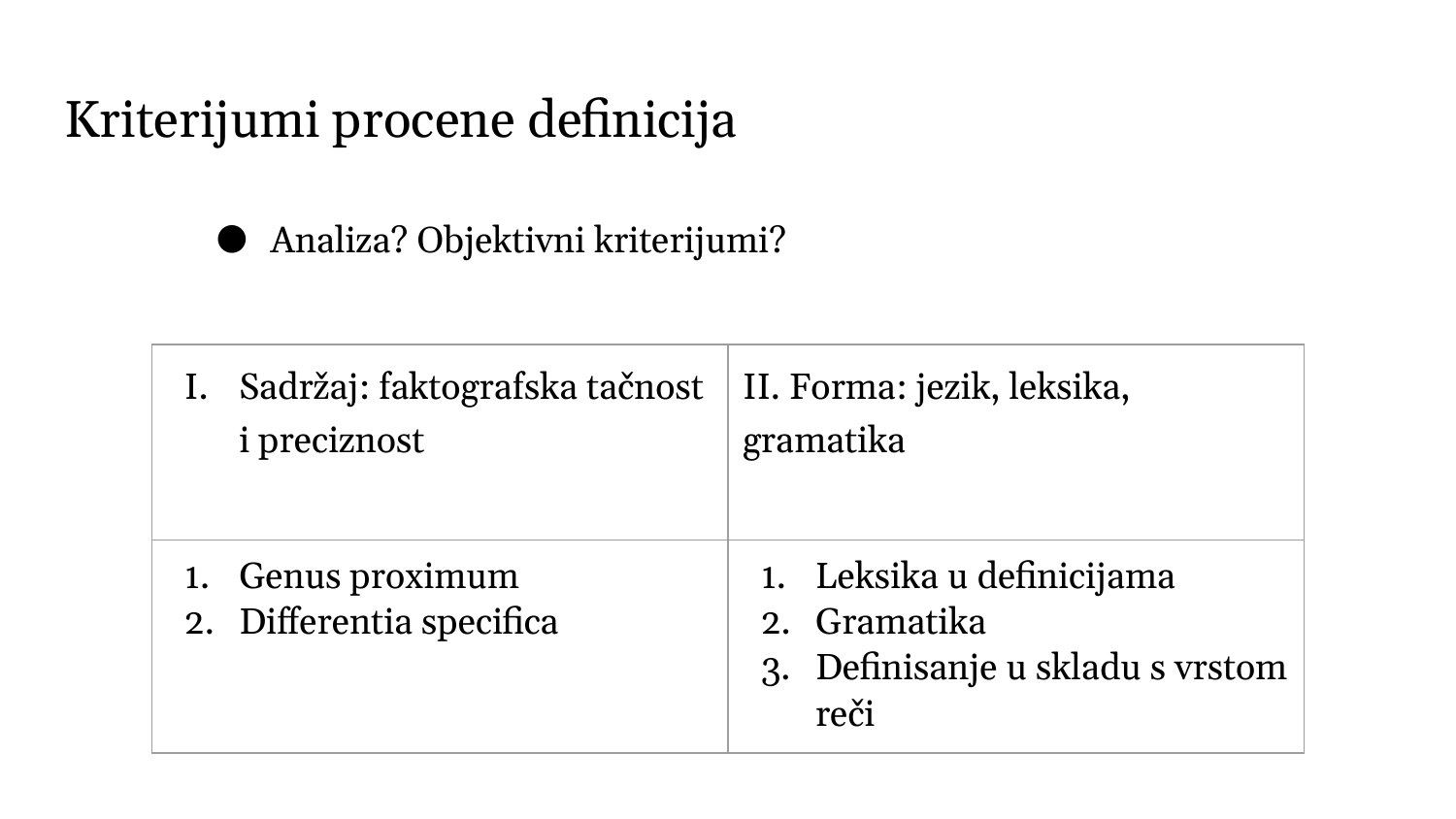

# Kriterijumi procene definicija

Analiza? Objektivni kriterijumi?
| Sadržaj: faktografska tačnost i preciznost | II. Forma: jezik, leksika, gramatika |
| --- | --- |
| Genus proximum Differentia specifica | Leksika u definicijama Gramatika Definisanje u skladu s vrstom reči |